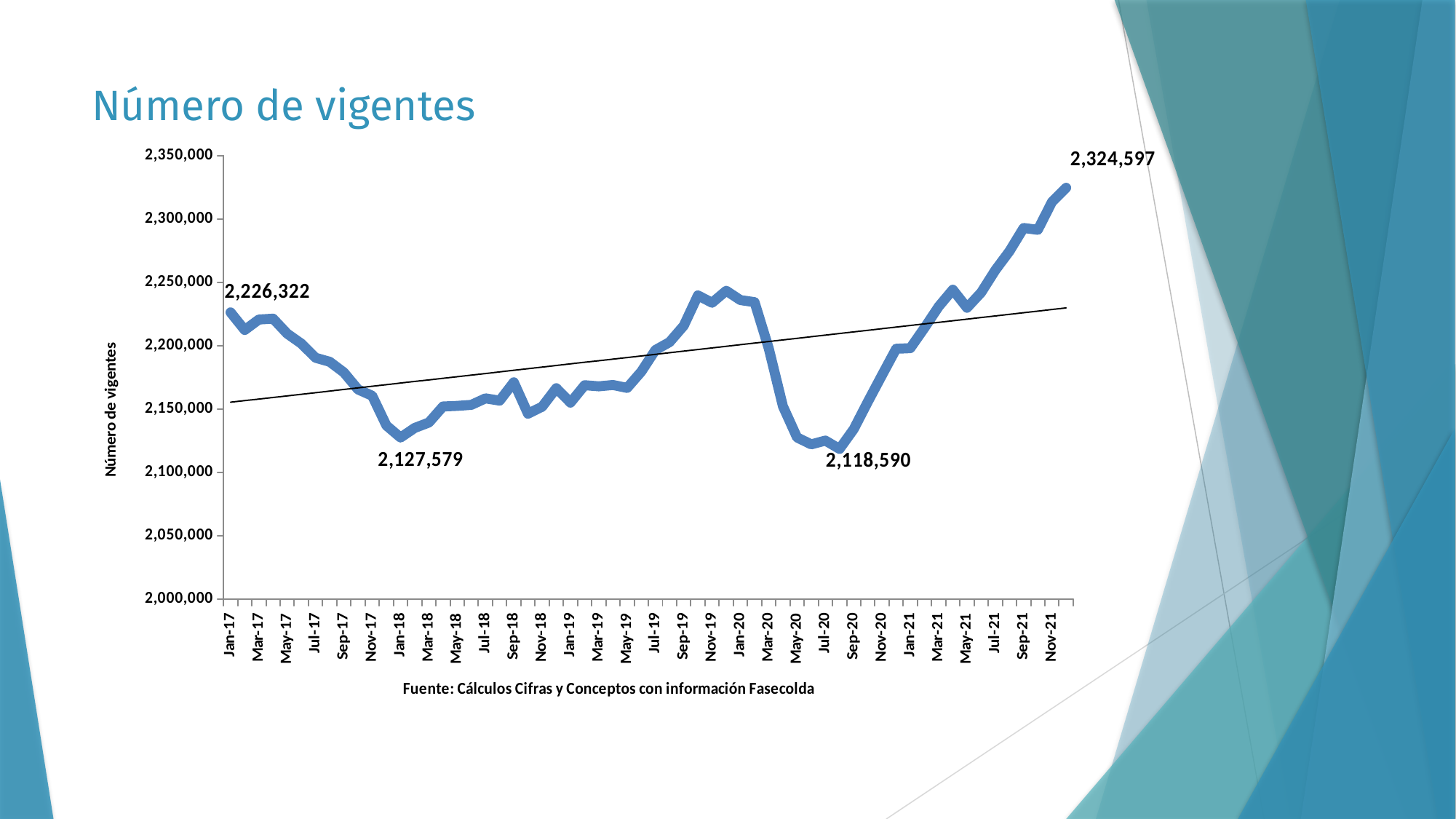

# Número de vigentes

### Chart

| Category | Vigentes |
|---|---|
| 42736 | 2226322.0 |
| 42767 | 2212424.0 |
| 42795 | 2220704.0 |
| 42826 | 2221376.0 |
| 42856 | 2209531.0 |
| 42887 | 2201660.0 |
| 42917 | 2190512.0 |
| 42948 | 2187358.0 |
| 42979 | 2178939.0 |
| 43009 | 2165511.0 |
| 43040 | 2160529.0 |
| 43070 | 2137106.0 |
| 43101 | 2127579.0 |
| 43132 | 2135167.0 |
| 43160 | 2139464.0 |
| 43191 | 2152103.0 |
| 43221 | 2152560.0 |
| 43252 | 2153391.0 |
| 43282 | 2158503.0 |
| 43313 | 2156702.0 |
| 43344 | 2171217.0 |
| 43374 | 2146409.0 |
| 43405 | 2151941.0 |
| 43435 | 2166550.0 |
| 43466 | 2155111.0 |
| 43497 | 2168865.0 |
| 43525 | 2168006.0 |
| 43556 | 2169047.0 |
| 43586 | 2166739.0 |
| 43617 | 2179546.0 |
| 43647 | 2196623.0 |
| 43678 | 2202865.0 |
| 43709 | 2215809.0 |
| 43739 | 2239704.0 |
| 43770 | 2233930.0 |
| 43800 | 2243374.0 |
| 43831 | 2236008.0 |
| 43862 | 2234392.0 |
| 43891 | 2197975.0 |
| 43922 | 2152263.0 |
| 43952 | 2127634.0 |
| 43983 | 2122204.0 |
| 44013 | 2125187.0 |
| 44044 | 2118590.0 |
| 44075 | 2134185.0 |
| 44105 | 2155790.0 |
| 44136 | 2176810.0 |
| 44166 | 2197650.0 |
| 44197 | 2198097.0 |
| 44228 | 2214134.0 |
| 44256 | 2230925.0 |
| 44287 | 2244228.0 |
| 44317 | 2229958.0 |
| 44348 | 2241935.0 |
| 44378 | 2259569.0 |
| 44409 | 2274597.0 |
| 44440 | 2292897.0 |
| 44470 | 2291438.0 |
| 44501 | 2313471.0 |
| 44531 | 2324597.0 |